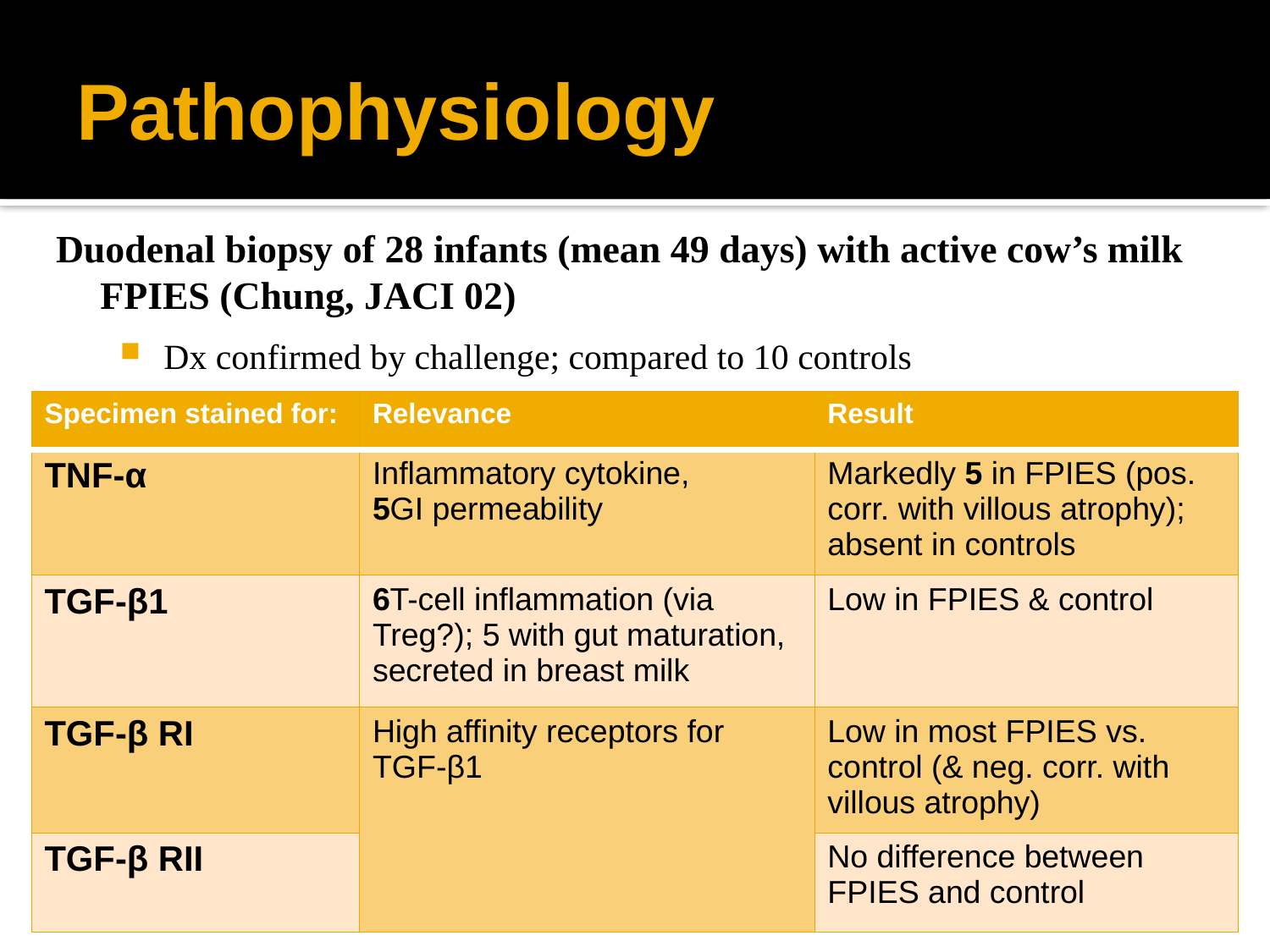

# Pathophysiology
Duodenal biopsy of 28 infants (mean 49 days) with active cow’s milk FPIES (Chung, JACI 02)
Dx confirmed by challenge; compared to 10 controls

| Specimen stained for: | Relevance | Result |
| --- | --- | --- |
| TNF-α | Inflammatory cytokine, 5GI permeability | Markedly 5 in FPIES (pos. corr. with villous atrophy); absent in controls |
| TGF-β1 | 6T-cell inflammation (via Treg?); 5 with gut maturation, secreted in breast milk | Low in FPIES & control |
| TGF-β RI | High affinity receptors for TGF-β1 | Low in most FPIES vs. control (& neg. corr. with villous atrophy) |
| TGF-β RII |  | No difference between FPIES and control |